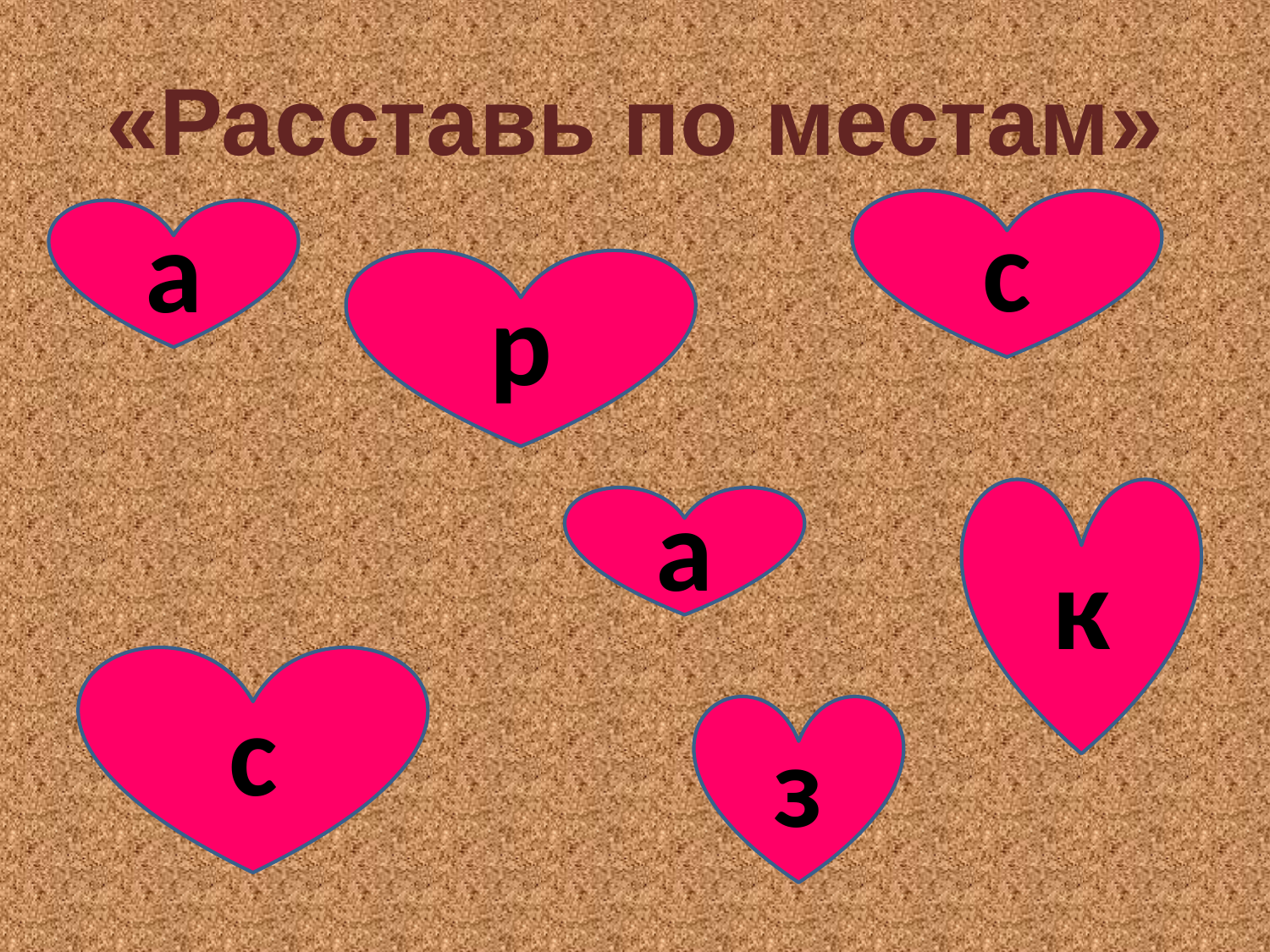

# «Расставь по местам»
с
а
р
к
а
с
з